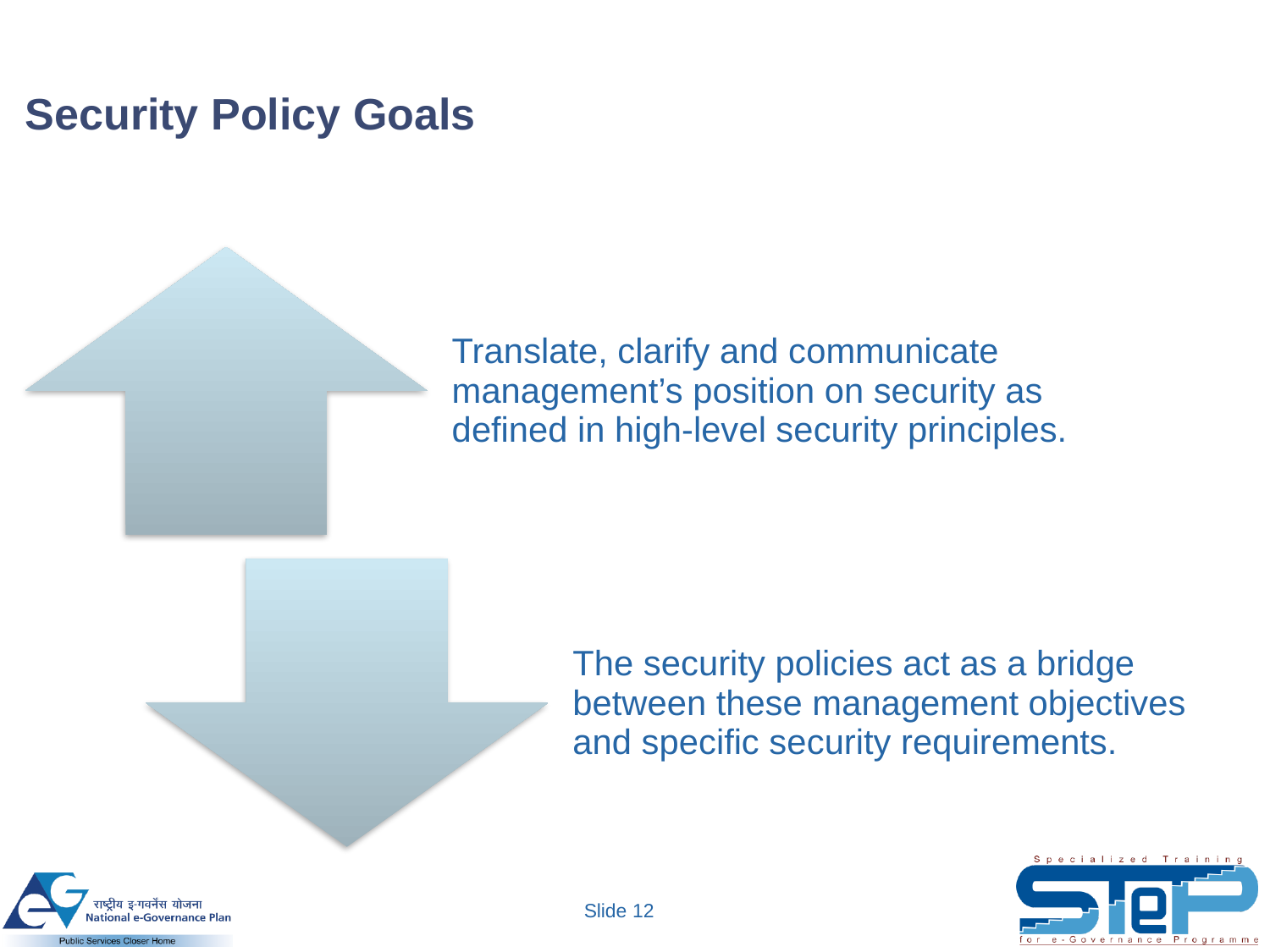

# Security Policy Goals
Translate, clarify and communicate management’s position on security as defined in high-level security principles.
The security policies act as a bridge between these management objectives and specific security requirements.